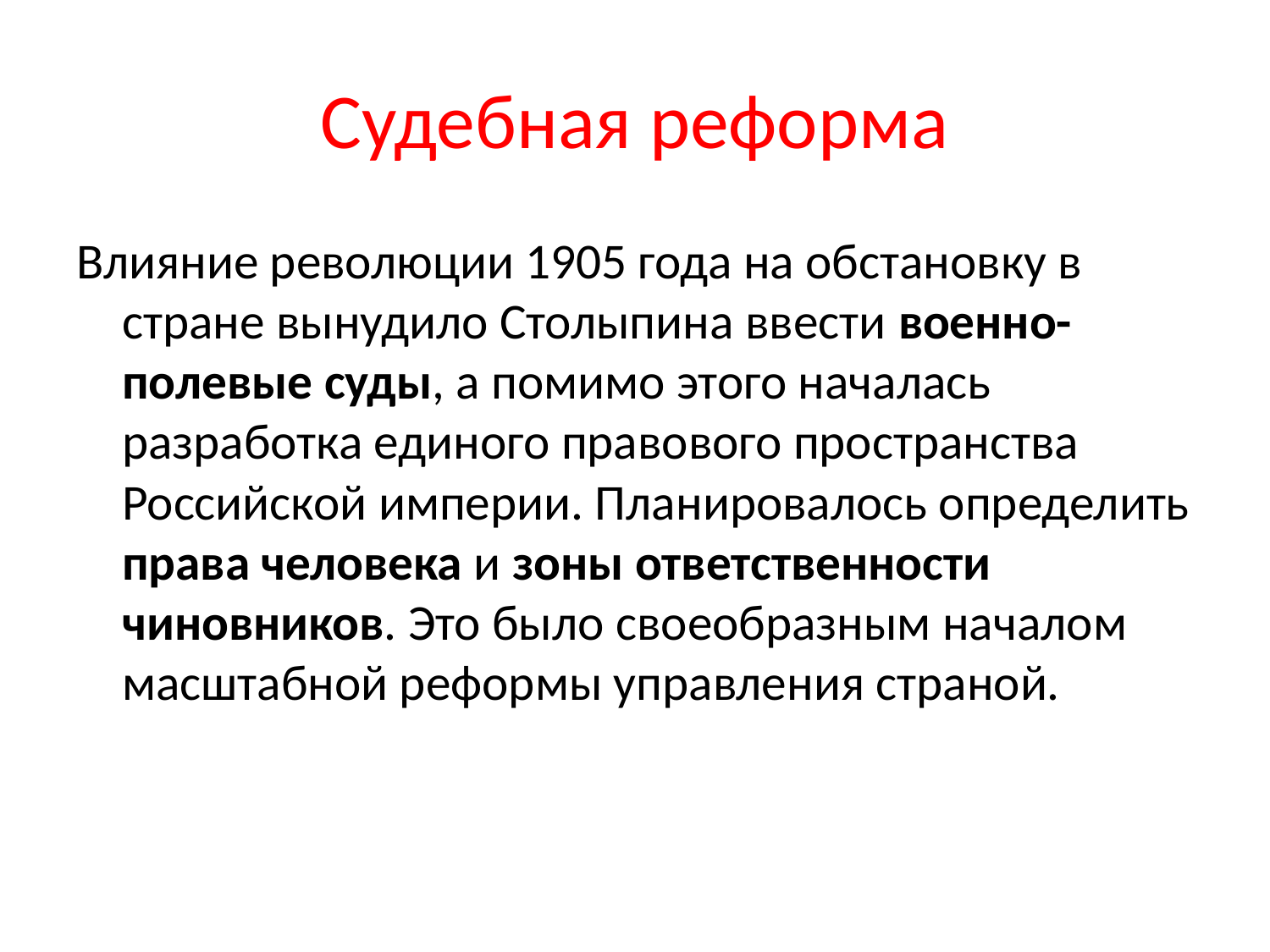

# Судебная реформа
Влияние революции 1905 года на обстановку в стране вынудило Столыпина ввести военно-полевые суды, а помимо этого началась разработка единого правового пространства Российской империи. Планировалось определить права человека и зоны ответственности чиновников. Это было своеобразным началом масштабной реформы управления страной.